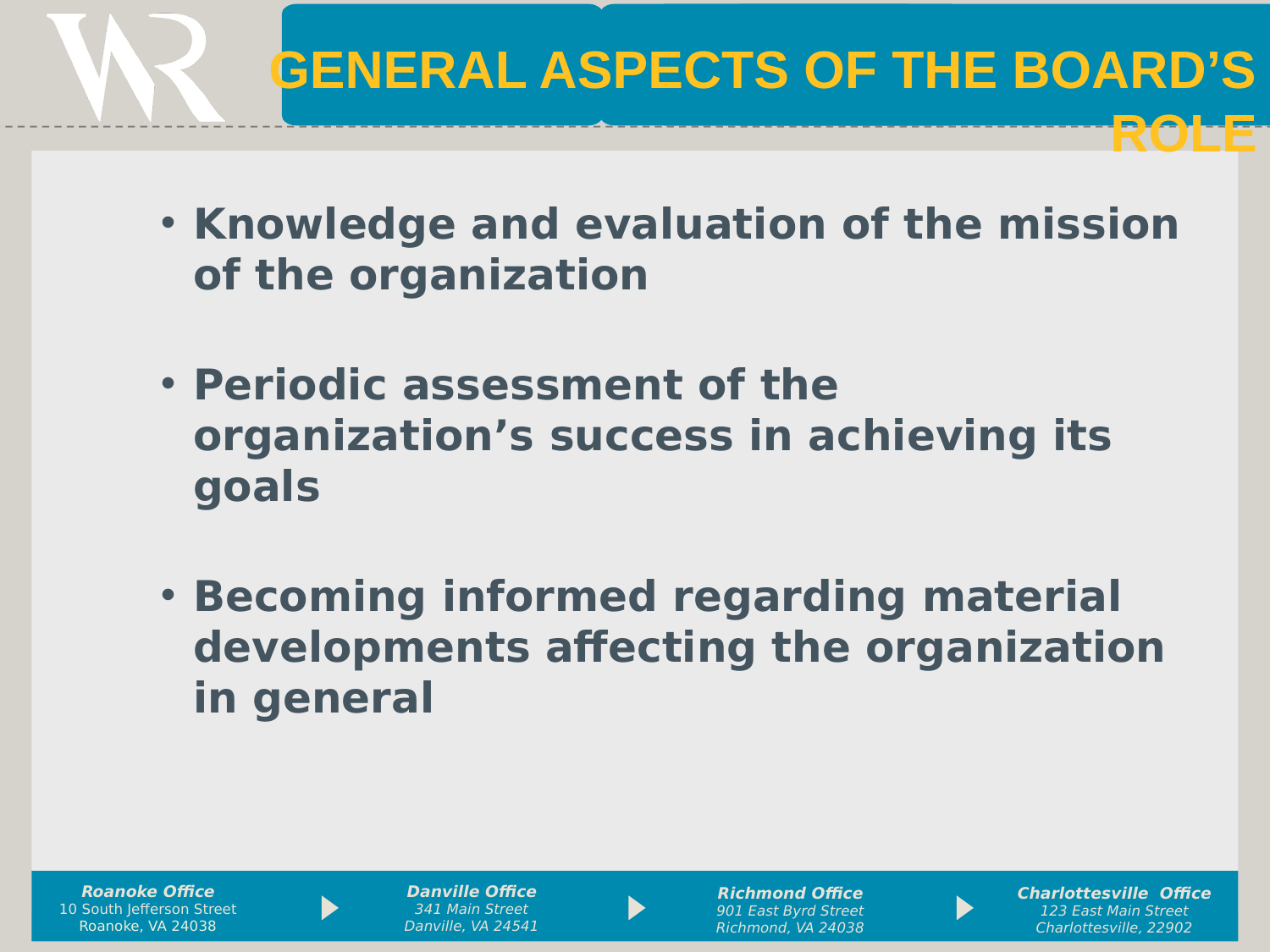

General Aspects of the Board’s Role
Knowledge and evaluation of the mission of the organization
Periodic assessment of the organization’s success in achieving its goals
Becoming informed regarding material developments affecting the organization in general